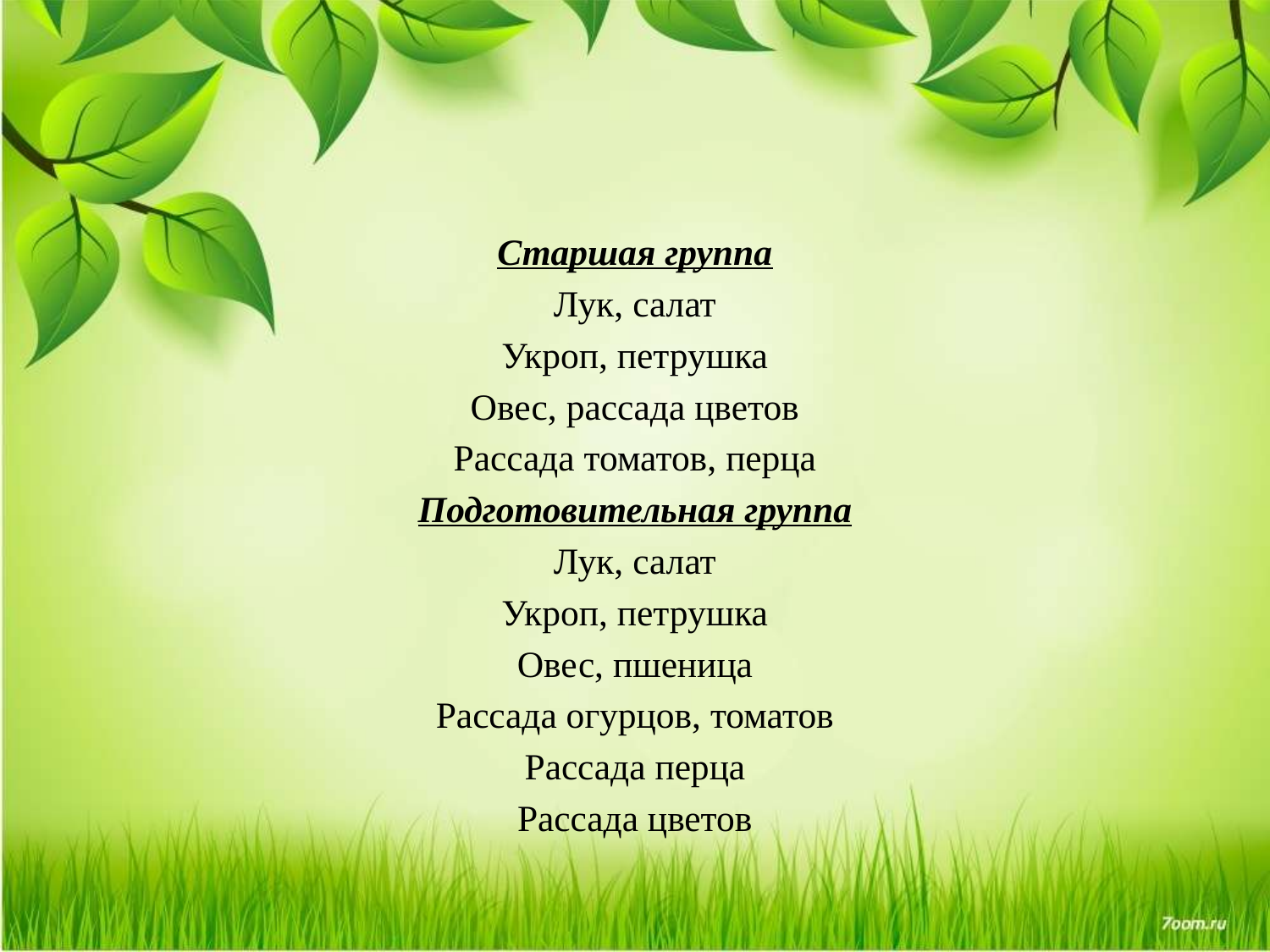

#
Старшая группа
Лук, салат
Укроп, петрушка
Овес, рассада цветов
Рассада томатов, перца
Подготовительная группа
Лук, салат
Укроп, петрушка
Овес, пшеница
Рассада огурцов, томатов
Рассада перца
Рассада цветов